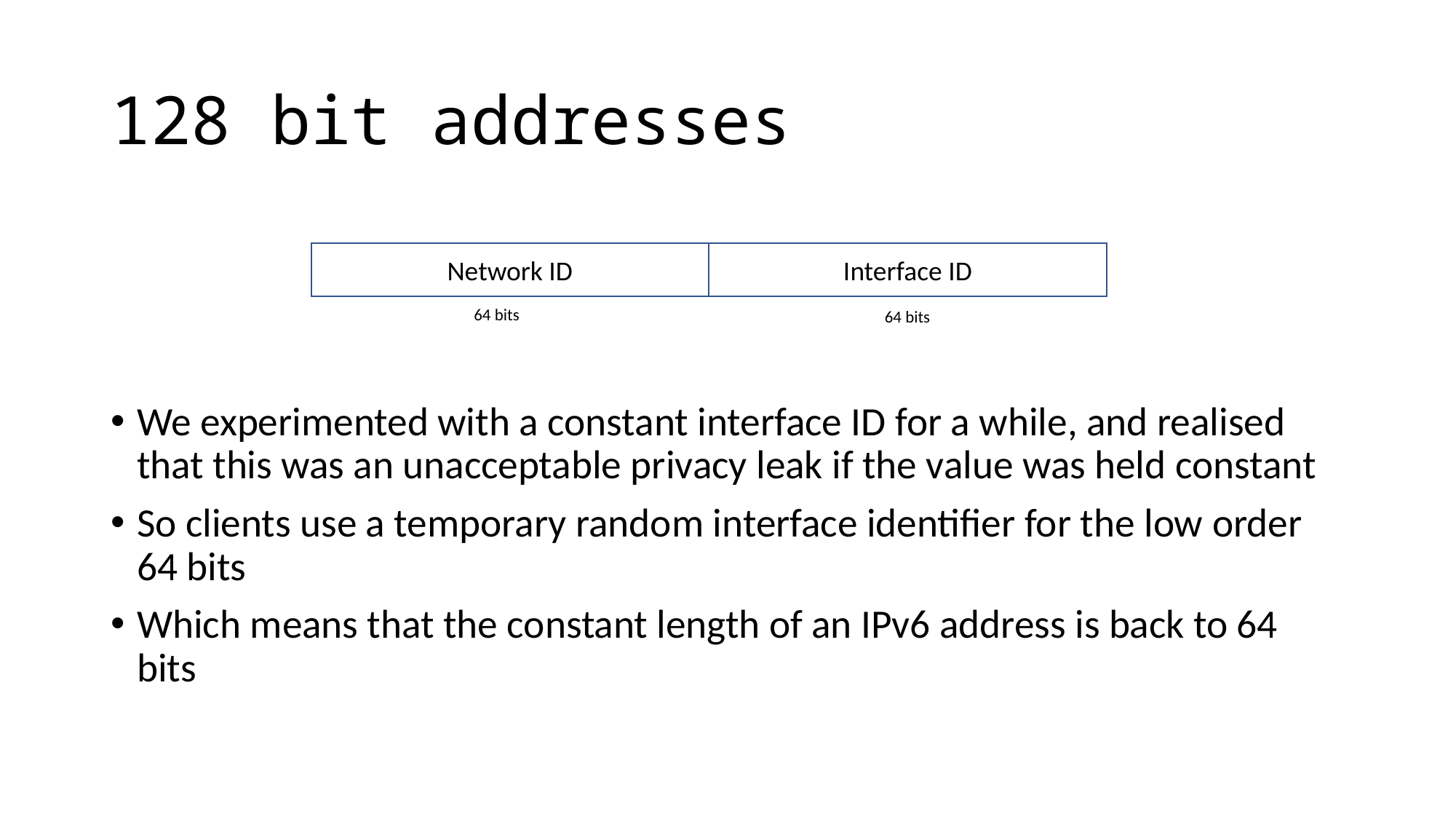

# 128 bit addresses
Network ID
Interface ID
64 bits
64 bits
We experimented with a constant interface ID for a while, and realised that this was an unacceptable privacy leak if the value was held constant
So clients use a temporary random interface identifier for the low order 64 bits
Which means that the constant length of an IPv6 address is back to 64 bits